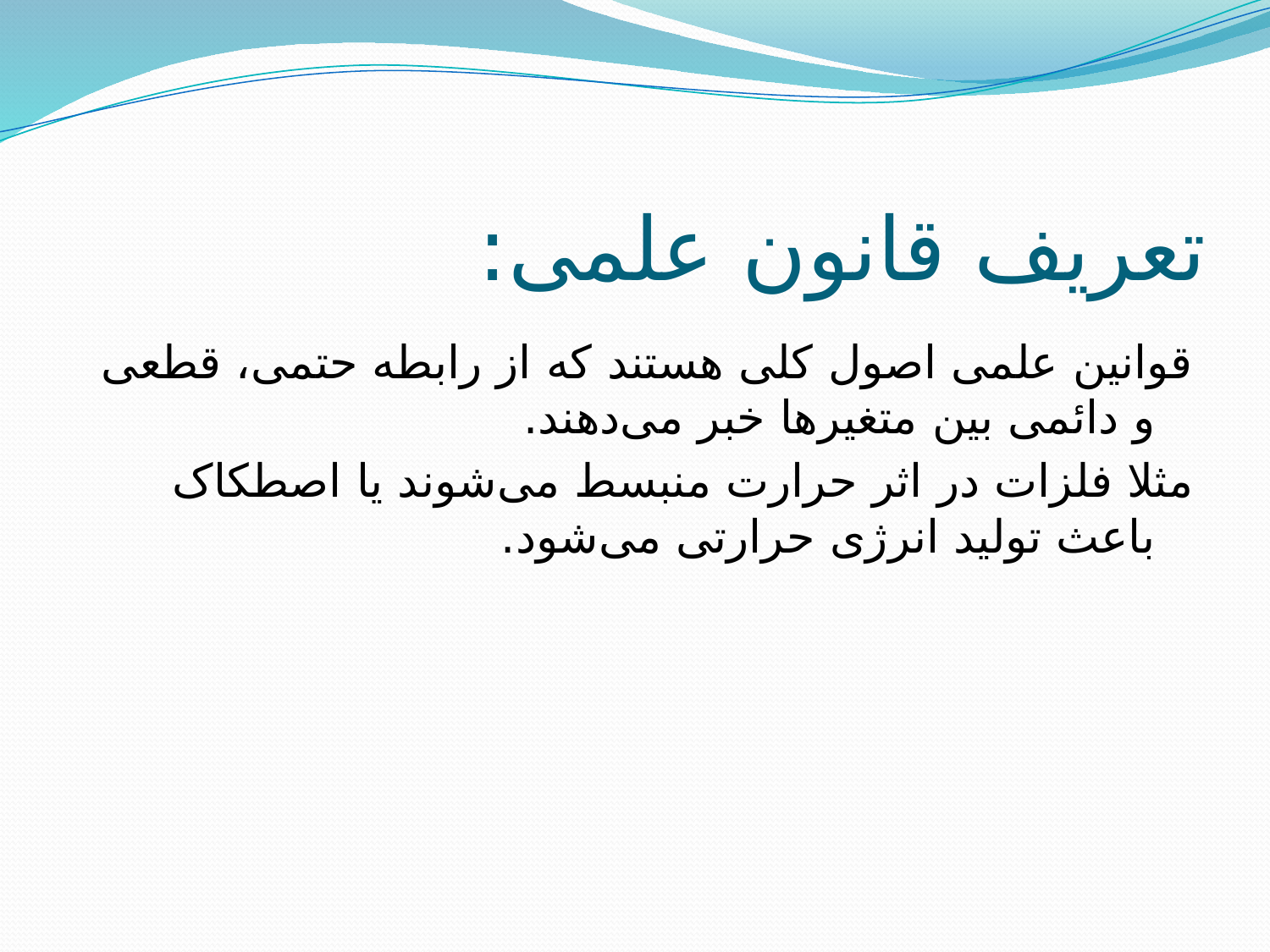

# تعریف قانون علمی:
قوانین علمی اصول کلی هستند که از رابطه حتمی، قطعی و دائمی بین متغیرها خبر می‌دهند.
مثلا فلزات در اثر حرارت منبسط می‌شوند یا اصطکاک باعث تولید انرژی حرارتی می‌شود.